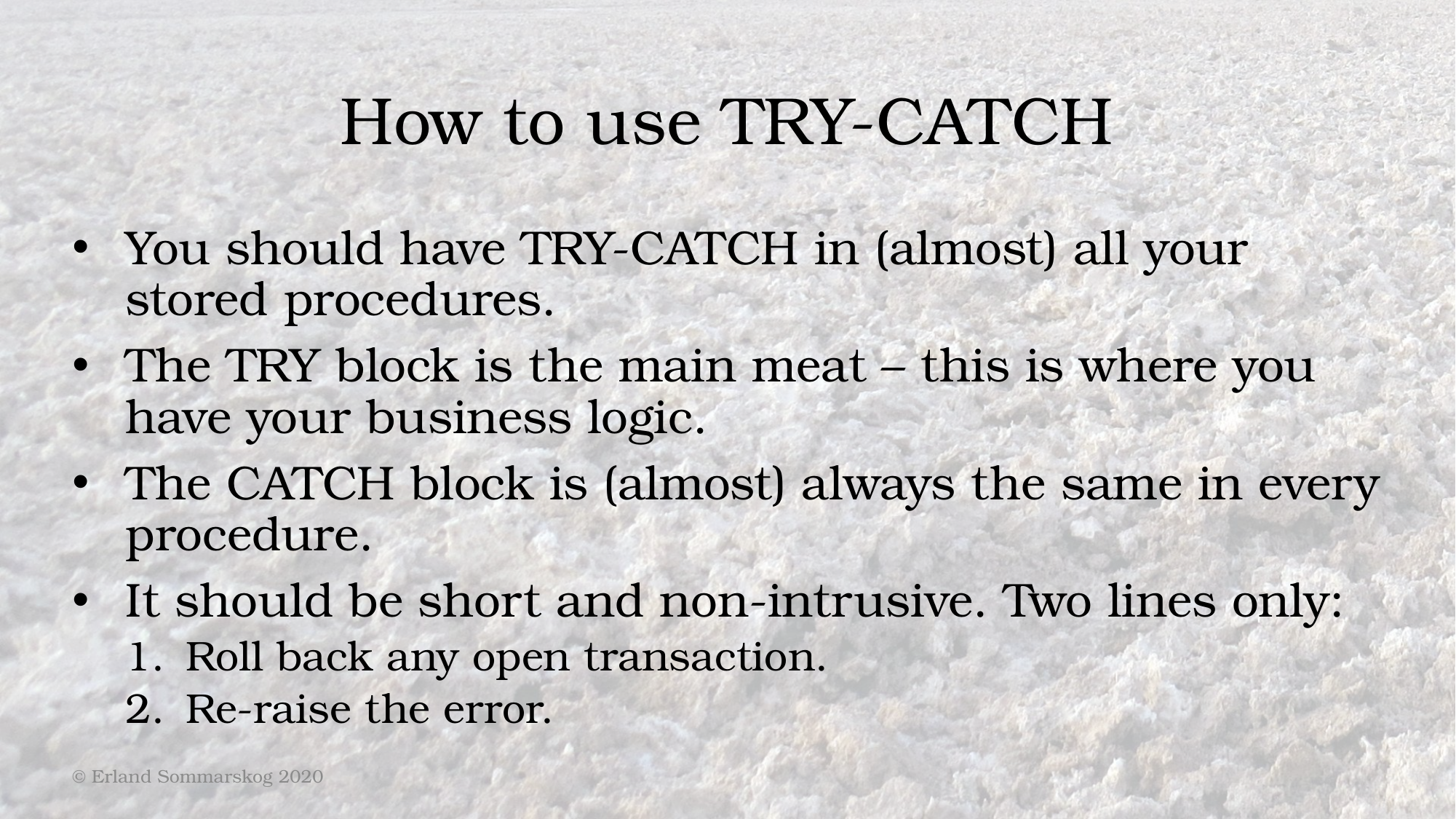

# How to use TRY-CATCH
You should have TRY-CATCH in (almost) all your stored procedures.
The TRY block is the main meat – this is where you have your business logic.
The CATCH block is (almost) always the same in every procedure.
It should be short and non-intrusive. Two lines only:
Roll back any open transaction.
Re-raise the error.

© Erland Sommarskog 2020